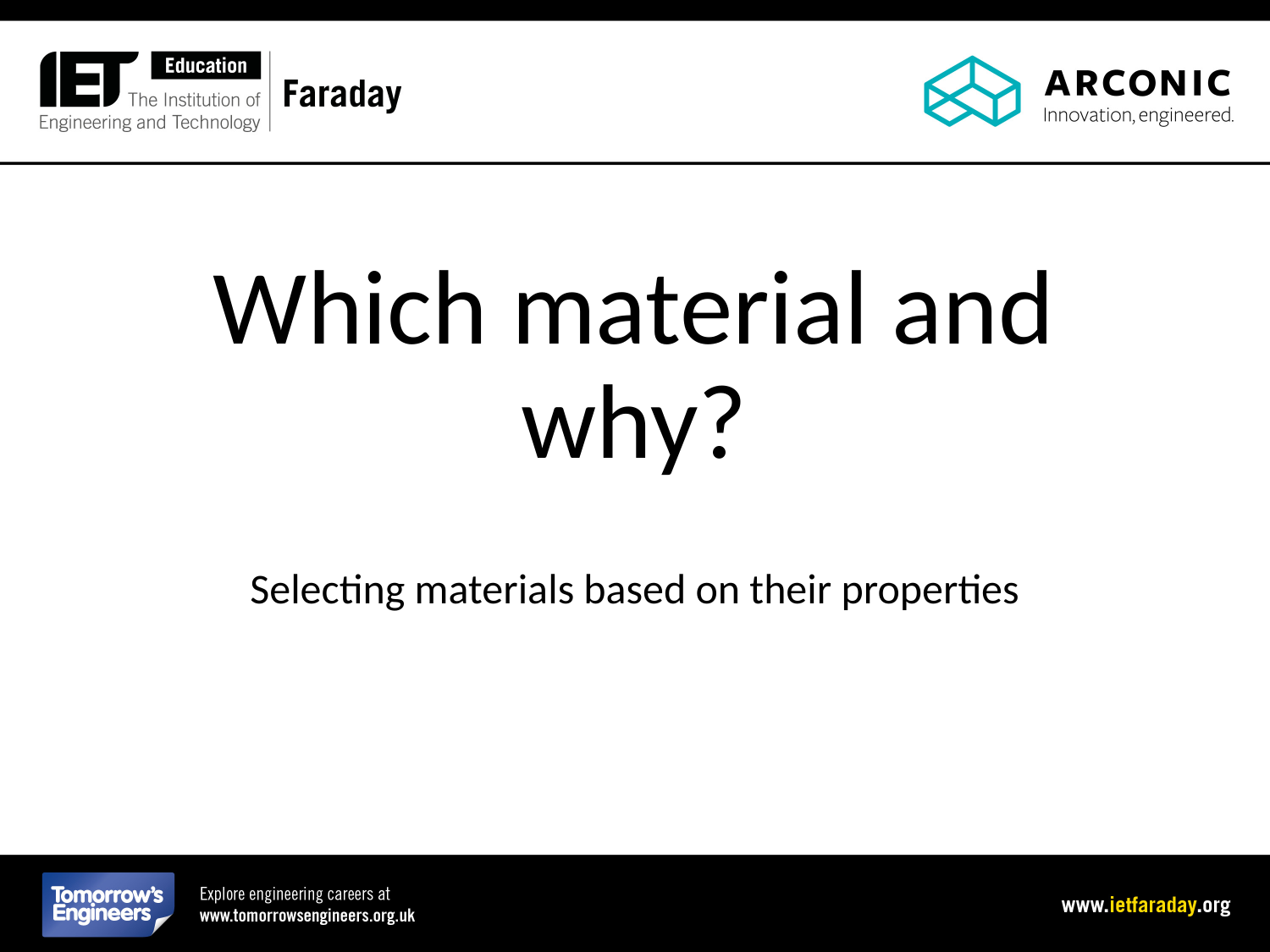

# Which material and why?
Selecting materials based on their properties